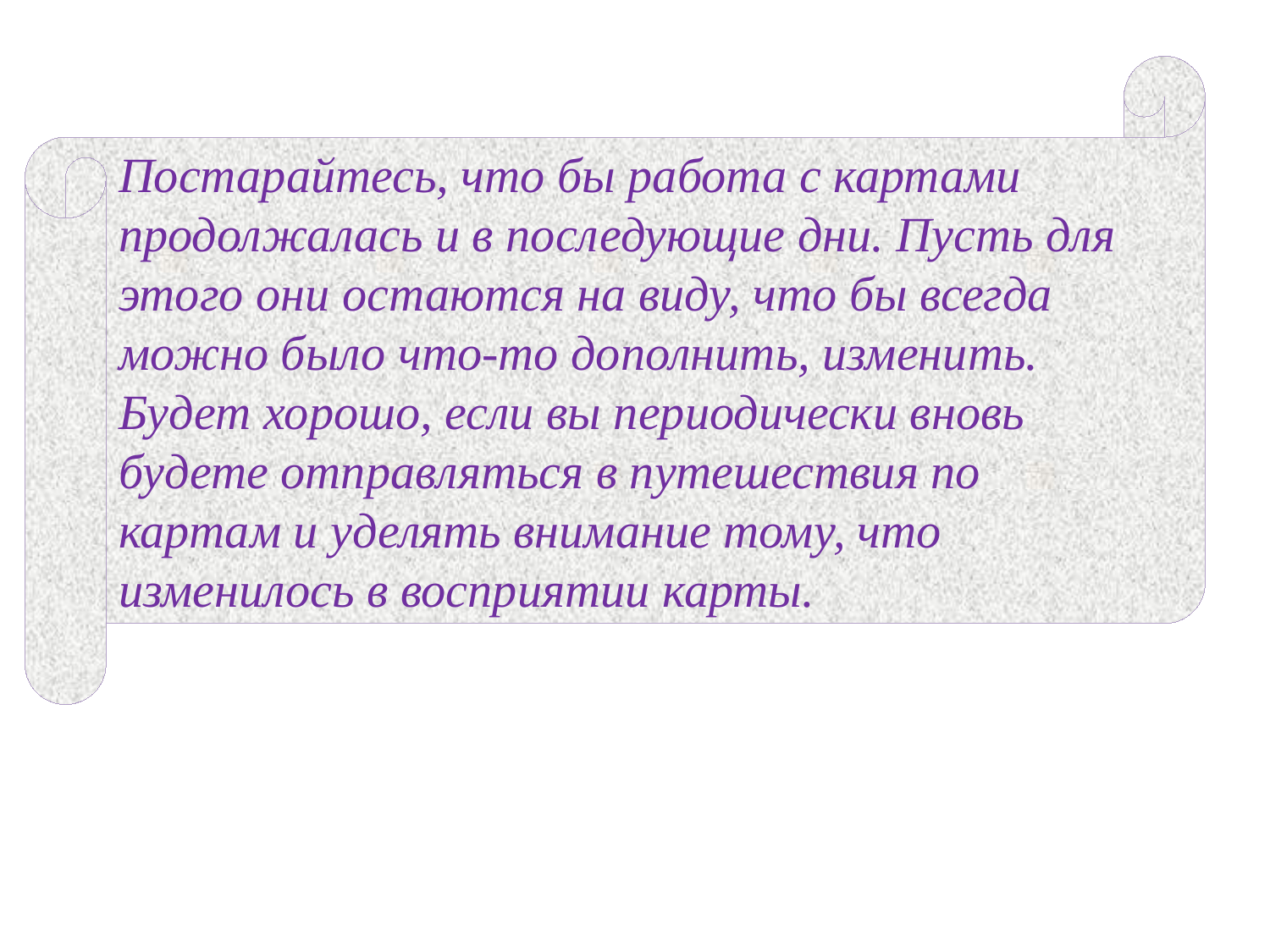

Постарайтесь, что бы работа с картами продолжалась и в последующие дни. Пусть для этого они остаются на виду, что бы всегда можно было что-то дополнить, изменить. Будет хорошо, если вы периодически вновь будете отправляться в путешествия по картам и уделять внимание тому, что изменилось в восприятии карты.